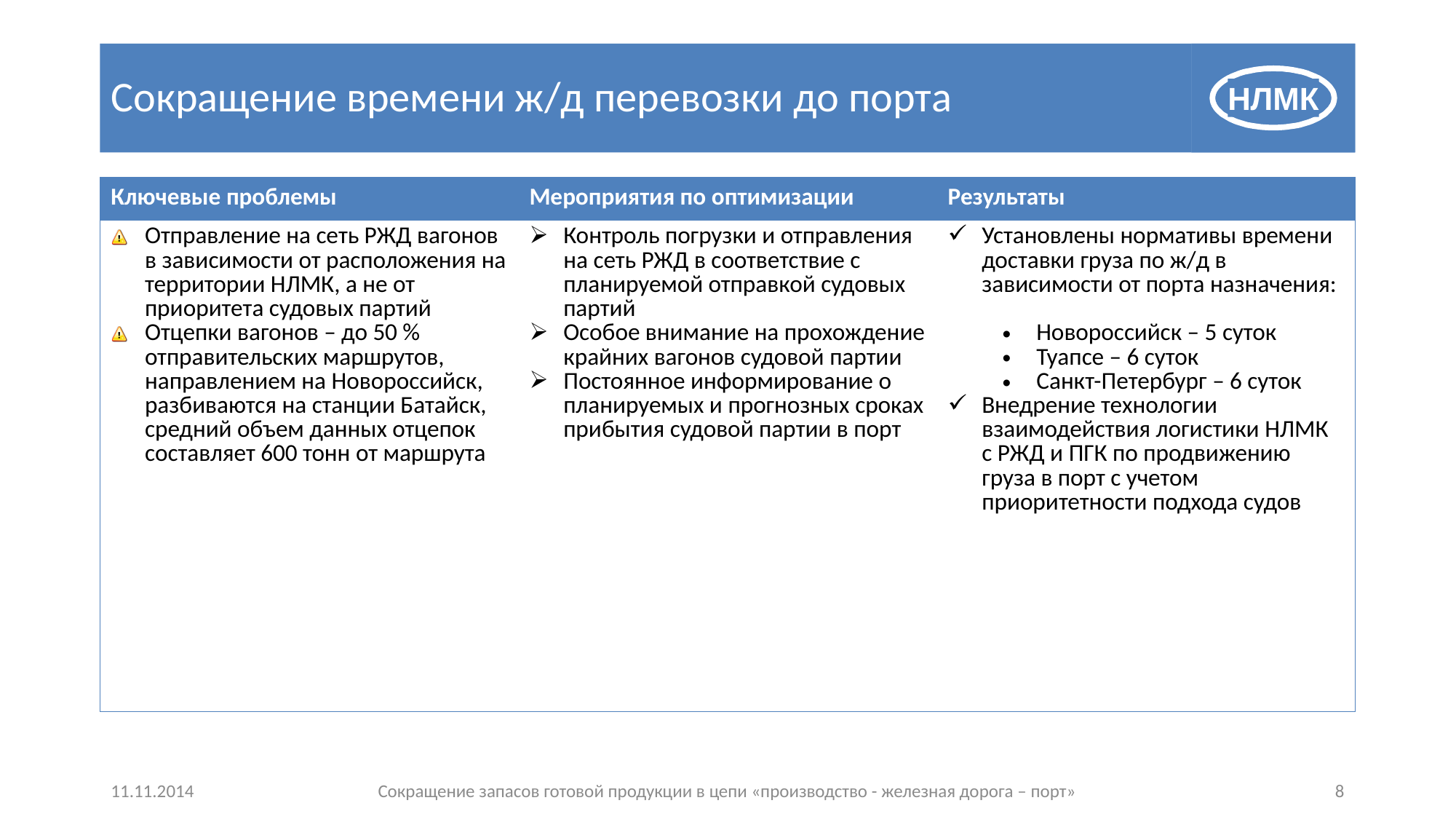

# Сокращение времени ж/д перевозки до порта
| Ключевые проблемы | Мероприятия по оптимизации | Результаты |
| --- | --- | --- |
| Отправление на сеть РЖД вагонов в зависимости от расположения на территории НЛМК, а не от приоритета судовых партий Отцепки вагонов – до 50 % отправительских маршрутов, направлением на Новороссийск, разбиваются на станции Батайск, средний объем данных отцепок составляет 600 тонн от маршрута | Контроль погрузки и отправления на сеть РЖД в соответствие с планируемой отправкой судовых партий Особое внимание на прохождение крайних вагонов судовой партии Постоянное информирование о планируемых и прогнозных сроках прибытия судовой партии в порт | Установлены нормативы времени доставки груза по ж/д в зависимости от порта назначения: Новороссийск – 5 суток Туапсе – 6 суток Санкт-Петербург – 6 суток Внедрение технологии взаимодействия логистики НЛМК с РЖД и ПГК по продвижению груза в порт с учетом приоритетности подхода судов |
11.11.2014
8
Сокращение запасов готовой продукции в цепи «производство - железная дорога – порт»